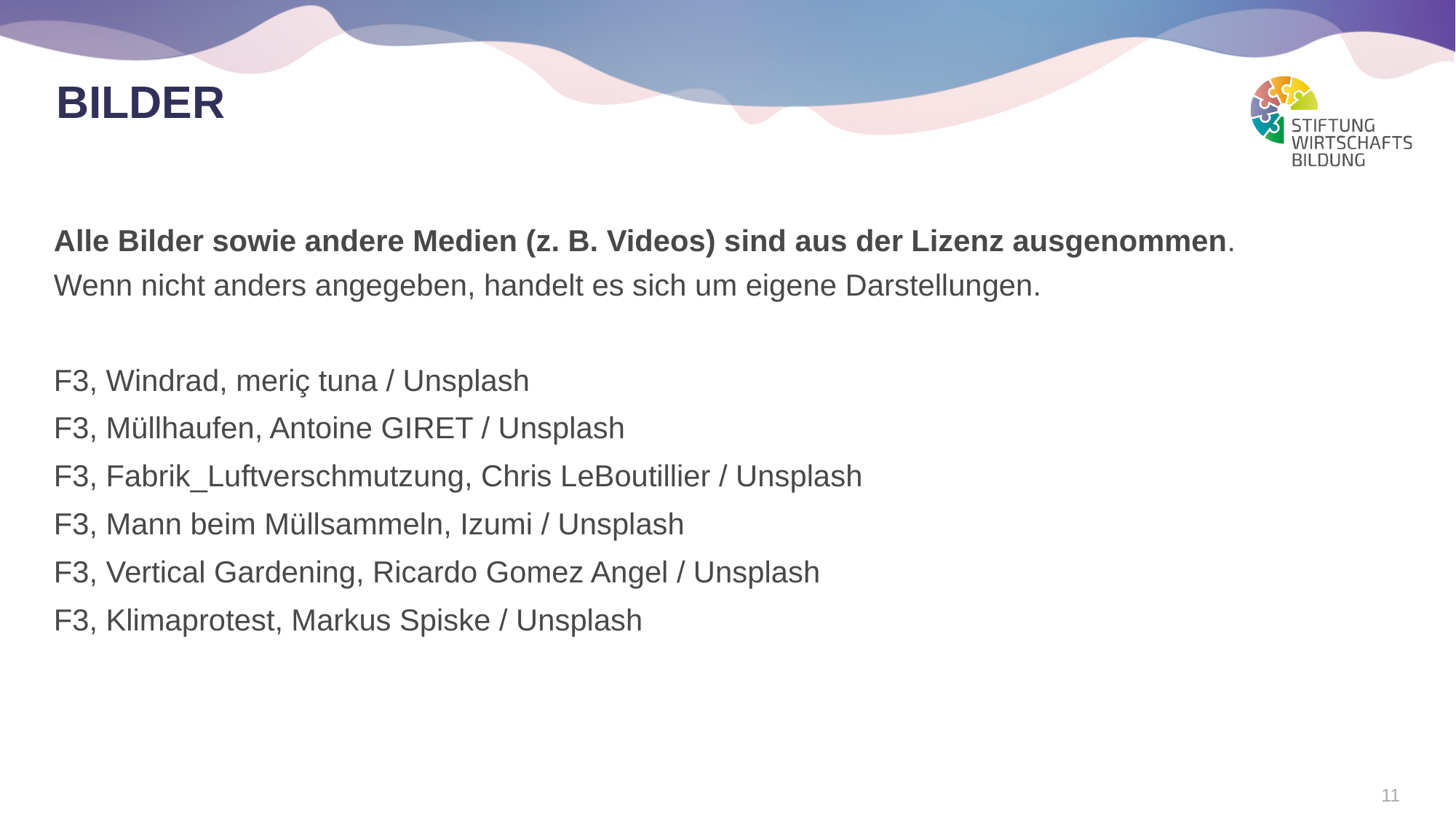

# Bilder
Alle Bilder sowie andere Medien (z. B. Videos) sind aus der Lizenz ausgenommen.
Wenn nicht anders angegeben, handelt es sich um eigene Darstellungen.

F3, Windrad, meriç tuna / Unsplash
F3, Müllhaufen, Antoine GIRET / Unsplash
F3, Fabrik_Luftverschmutzung, Chris LeBoutillier / Unsplash
F3, Mann beim Müllsammeln, Izumi / Unsplash
F3, Vertical Gardening, Ricardo Gomez Angel / Unsplash
F3, Klimaprotest, Markus Spiske / Unsplash
11